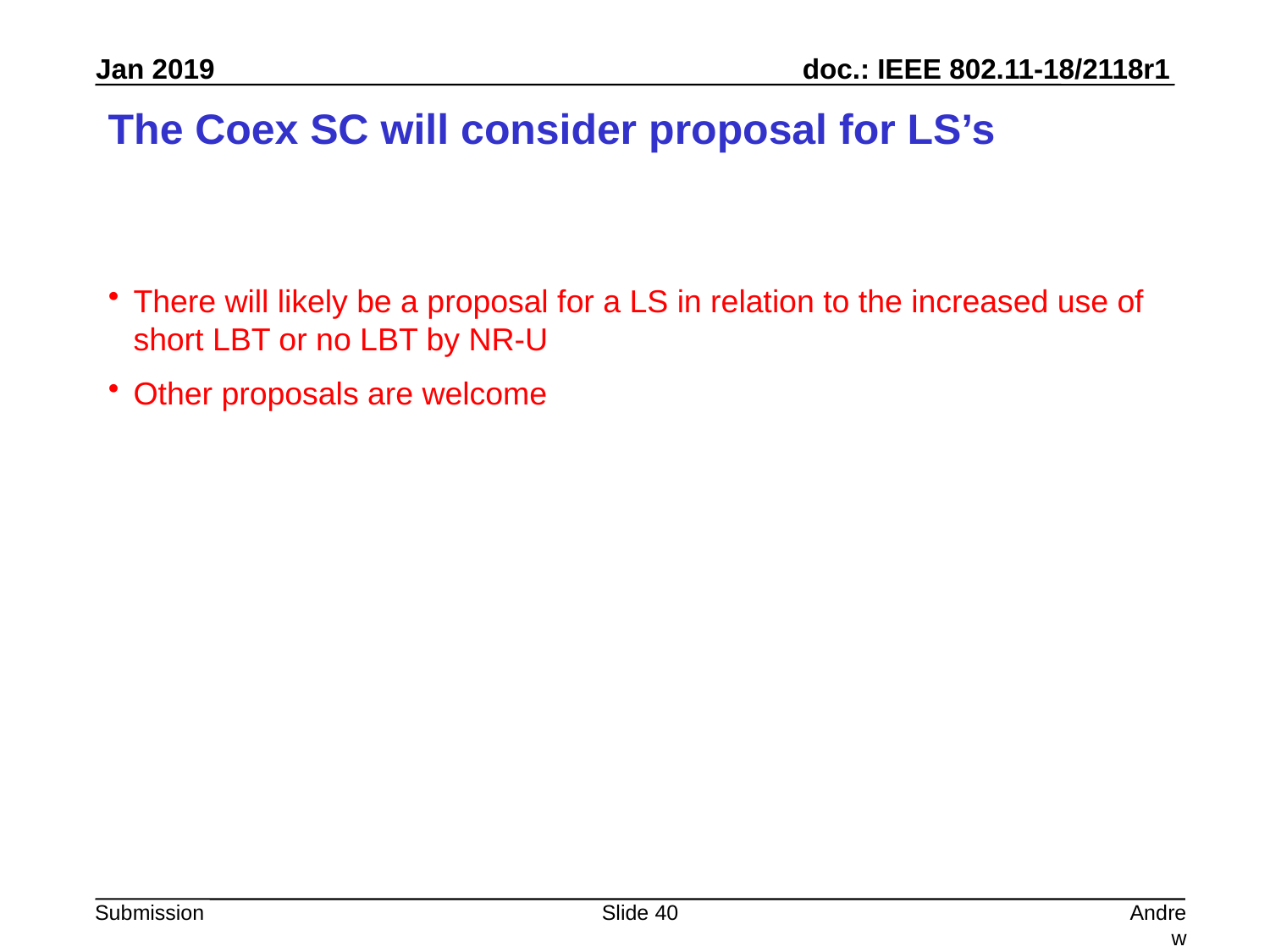

# The Coex SC will consider proposal for LS’s
There will likely be a proposal for a LS in relation to the increased use of short LBT or no LBT by NR-U
Other proposals are welcome
Slide 40
Andrew Myles, Cisco